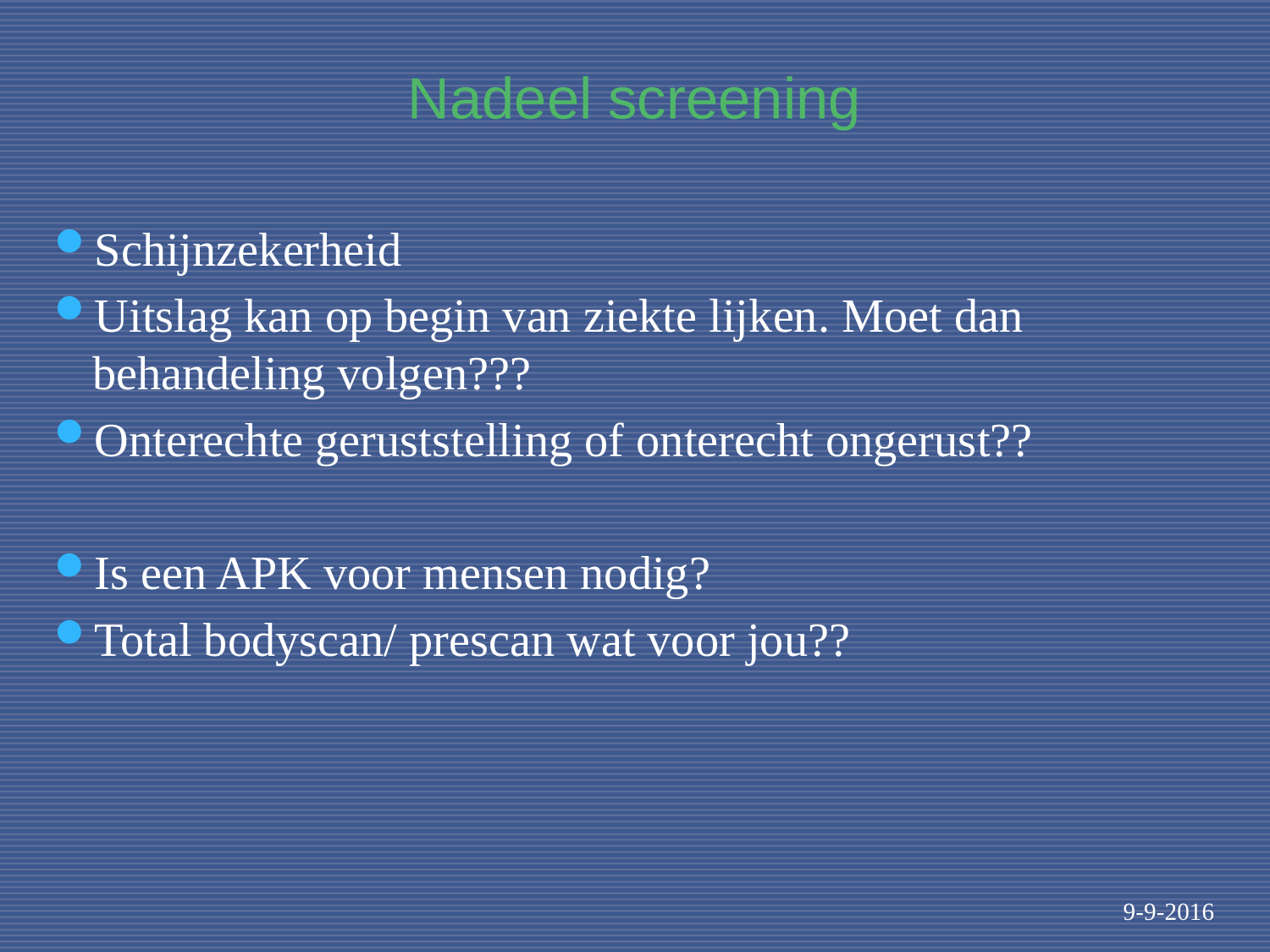

# Nadeel screening
8
Schijnzekerheid
Uitslag kan op begin van ziekte lijken. Moet dan behandeling volgen???
Onterechte geruststelling of onterecht ongerust??

Is een APK voor mensen nodig?
Total bodyscan/ prescan wat voor jou??
9-9-2016
Voorlichting NH2016